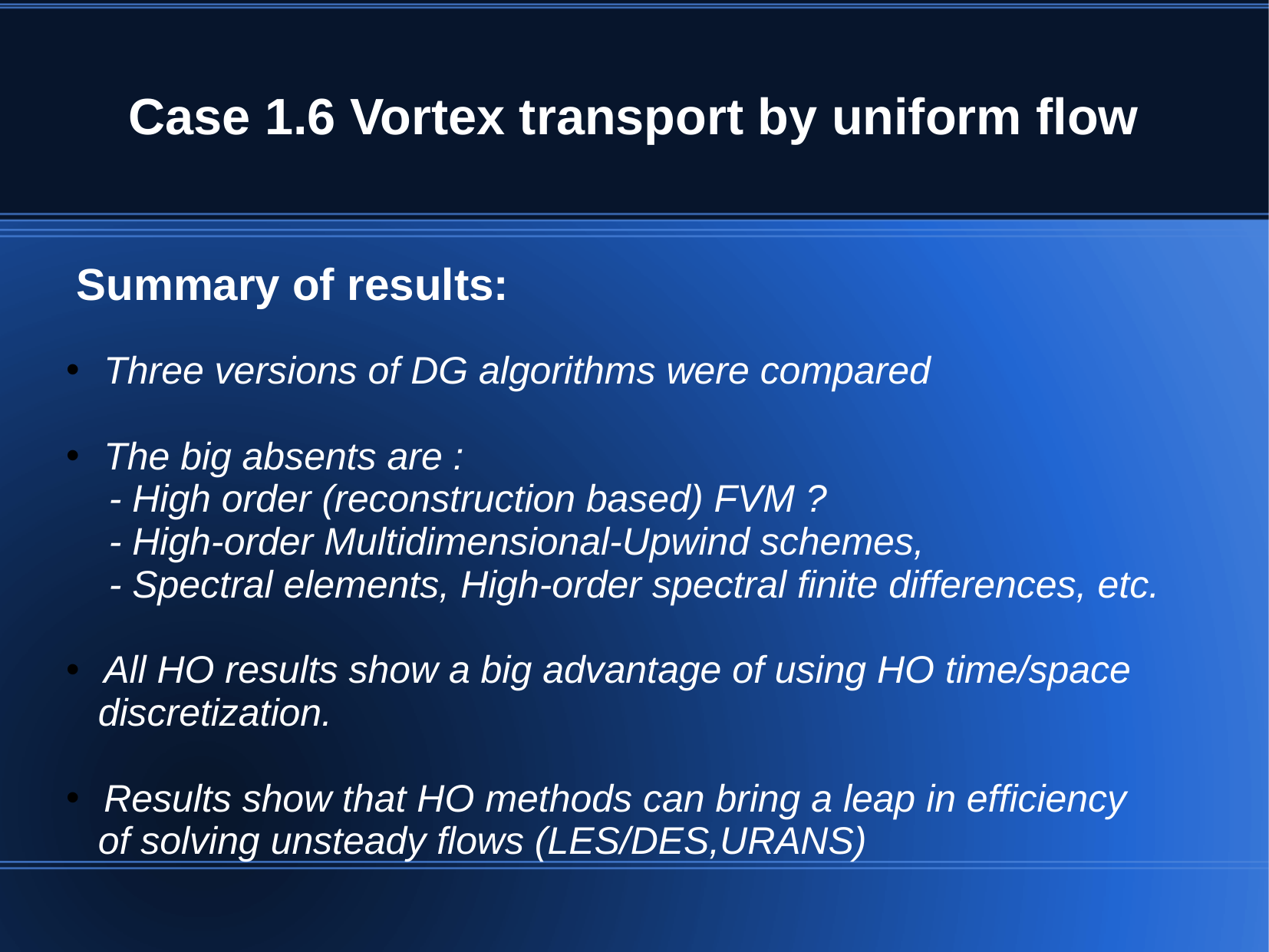

# Case 1.6 Vortex transport by uniform flow
 Summary of results:

 Three versions of DG algorithms were compared

 The big absents are :
    - High order (reconstruction based) FVM ?
    - High-order Multidimensional-Upwind schemes,
    - Spectral elements, High-order spectral finite differences, etc.

 All HO results show a big advantage of using HO time/space
   discretization.

 Results show that HO methods can bring a leap in efficiency
   of solving unsteady flows (LES/DES,URANS)